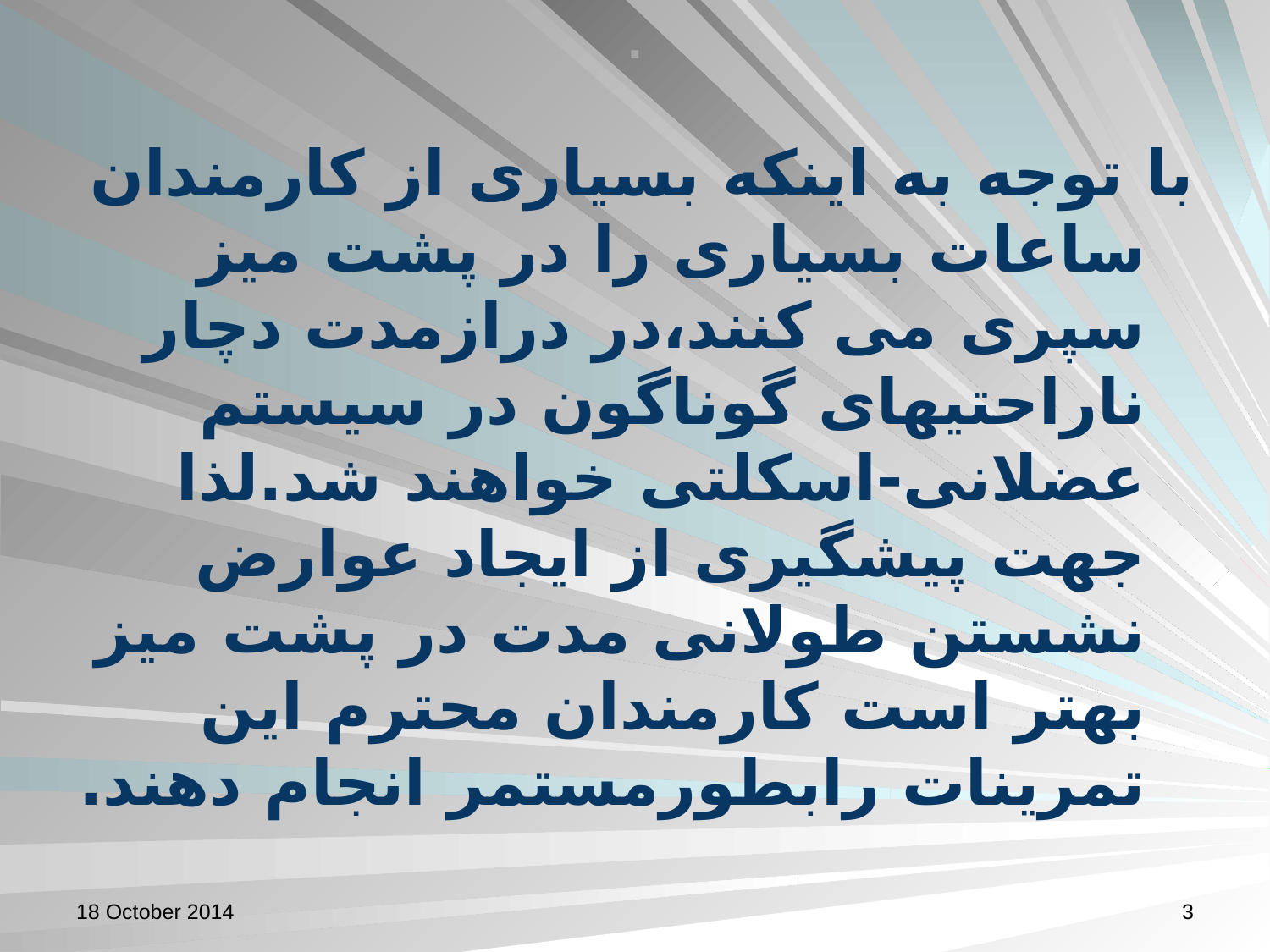

# .
با توجه به اینکه بسیاری از کارمندان ساعات بسیاری را در پشت میز سپری می کنند،در درازمدت دچار ناراحتیهای گوناگون در سیستم عضلانی-اسکلتی خواهند شد.لذا جهت پیشگیری از ایجاد عوارض نشستن طولانی مدت در پشت میز بهتر است کارمندان محترم این تمرینات رابطورمستمر انجام دهند.
18 October 2014
3